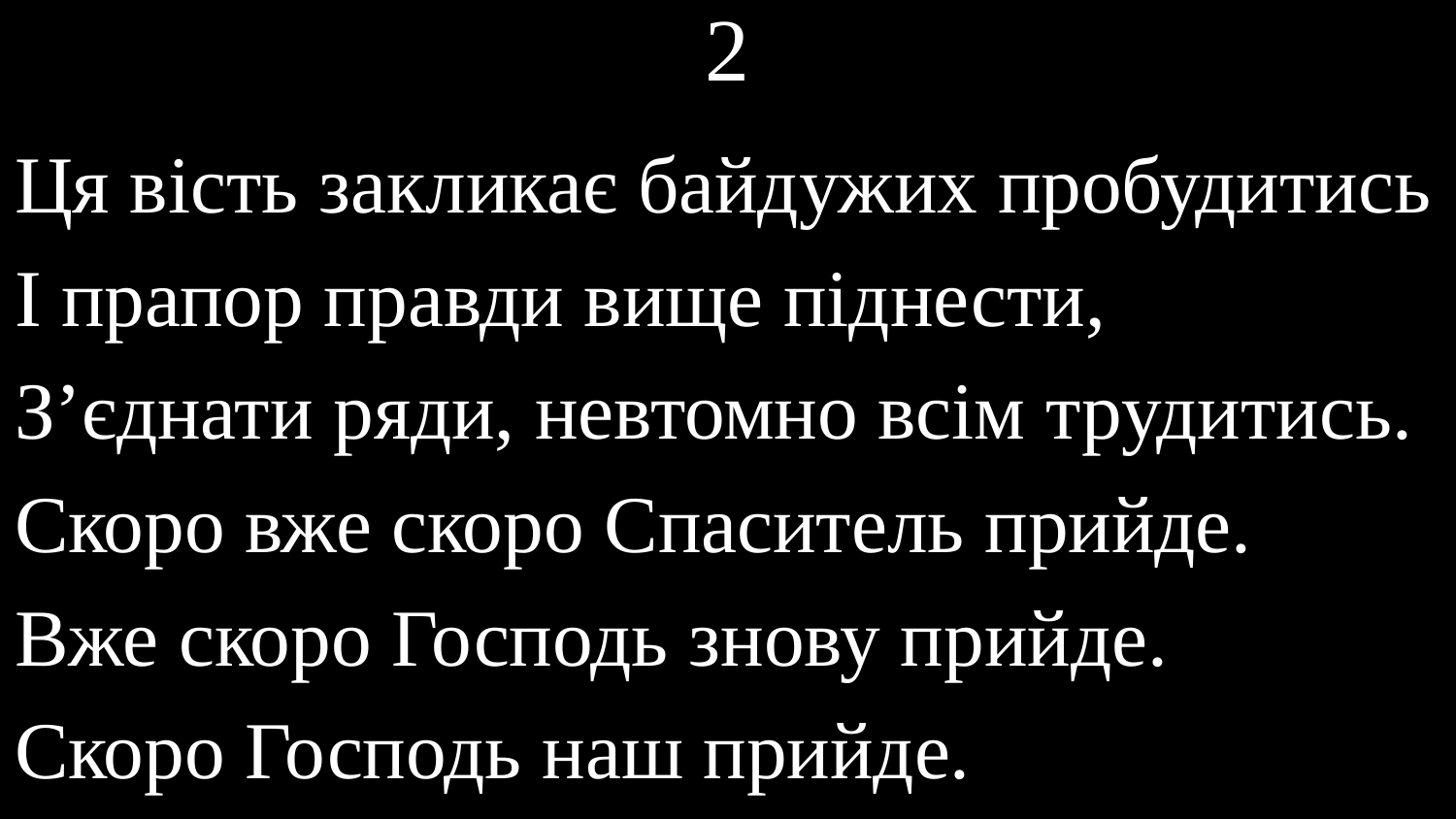

# 2
Ця вість закликає байдужих пробудитись
І прапор правди вище піднести,
З’єднати ряди, невтомно всім трудитись.
Скоро вже скоро Спаситель прийде.
Вже скоро Господь знову прийде.
Скоро Господь наш прийде.